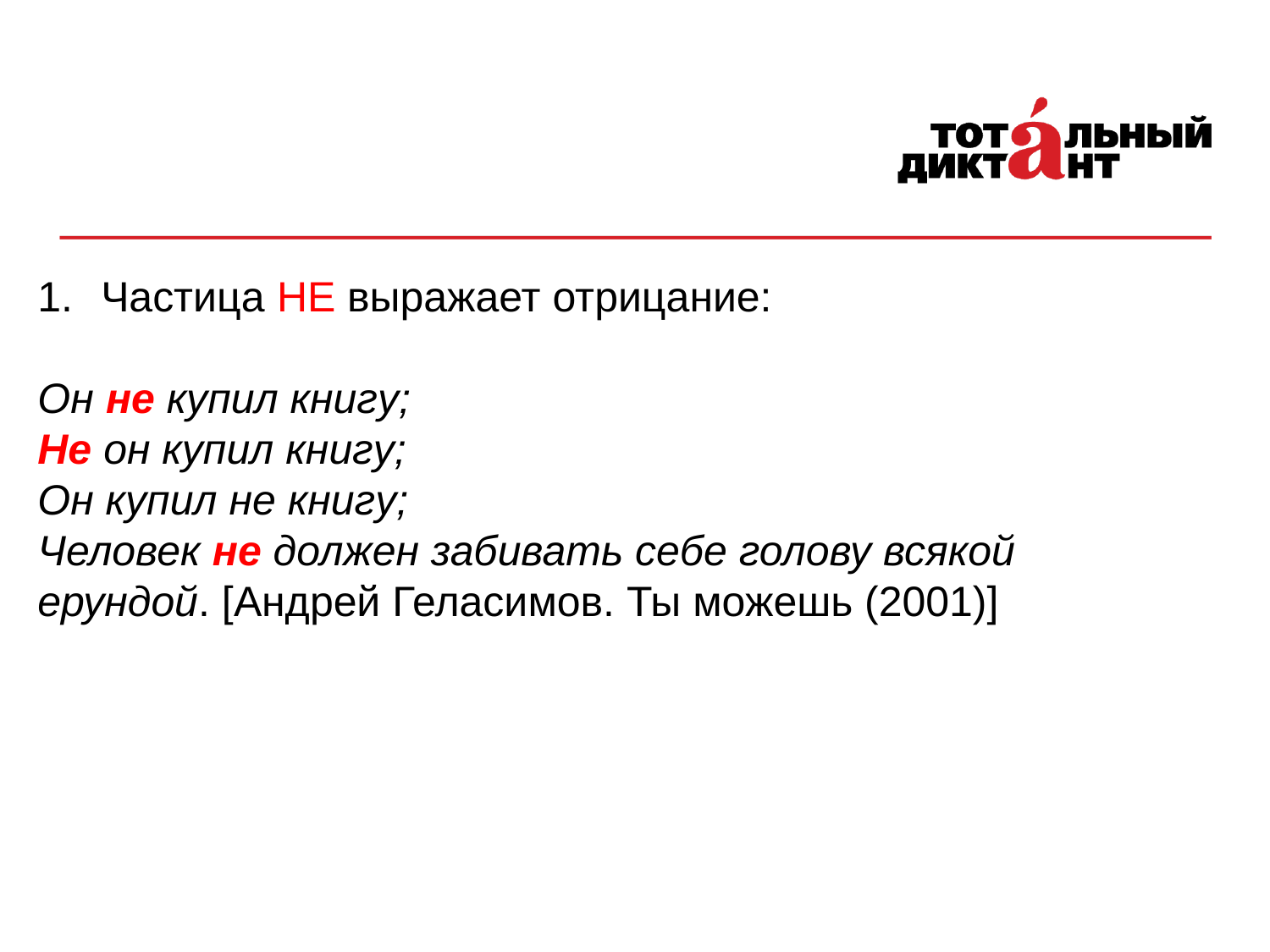

Частица НЕ выражает отрицание:

Он не купил книгу;
Не он купил книгу;
Он купил не книгу;
Человек не должен забивать себе голову всякой ерундой. [Андрей Геласимов. Ты можешь (2001)]